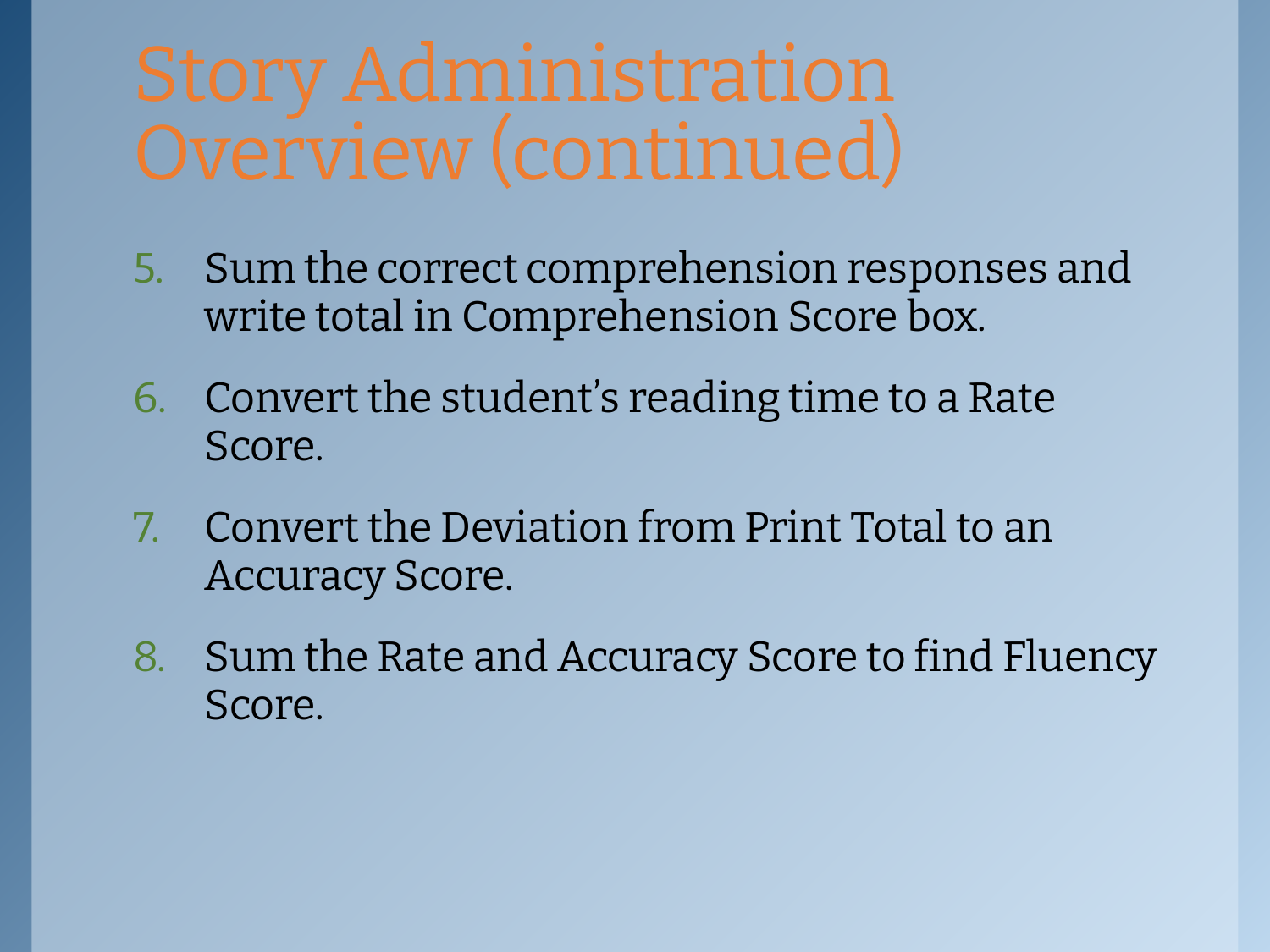

# Story Administration Overview (continued)
Sum the correct comprehension responses and write total in Comprehension Score box.
Convert the student’s reading time to a Rate Score.
Convert the Deviation from Print Total to an Accuracy Score.
Sum the Rate and Accuracy Score to find Fluency Score.